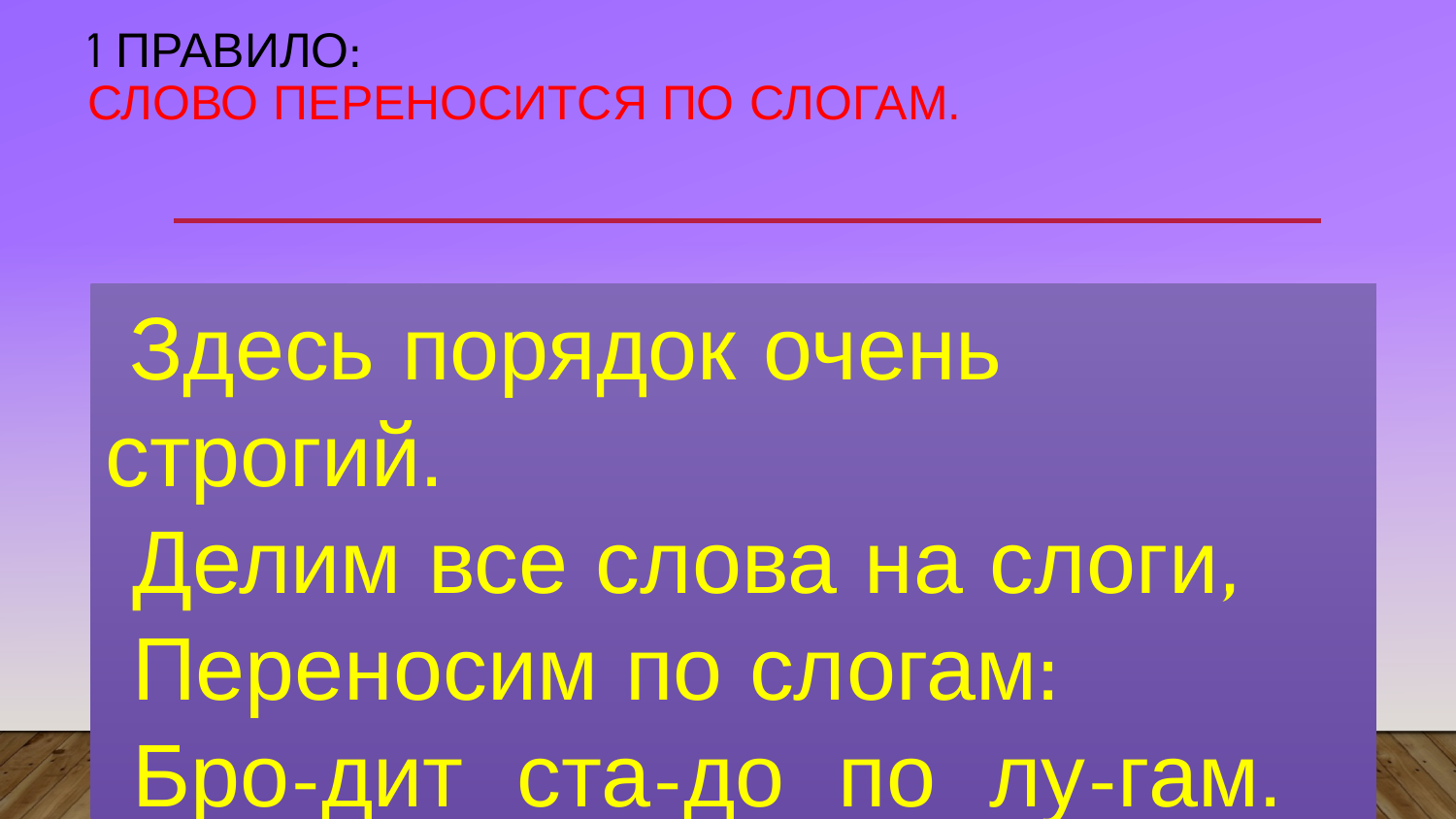

# 1 правило: Слово переносится по слогам.
 Здесь порядок очень строгий.
 Делим все слова на слоги,
 Переносим по слогам:
 Бро-дит  ста-до  по  лу-гам.